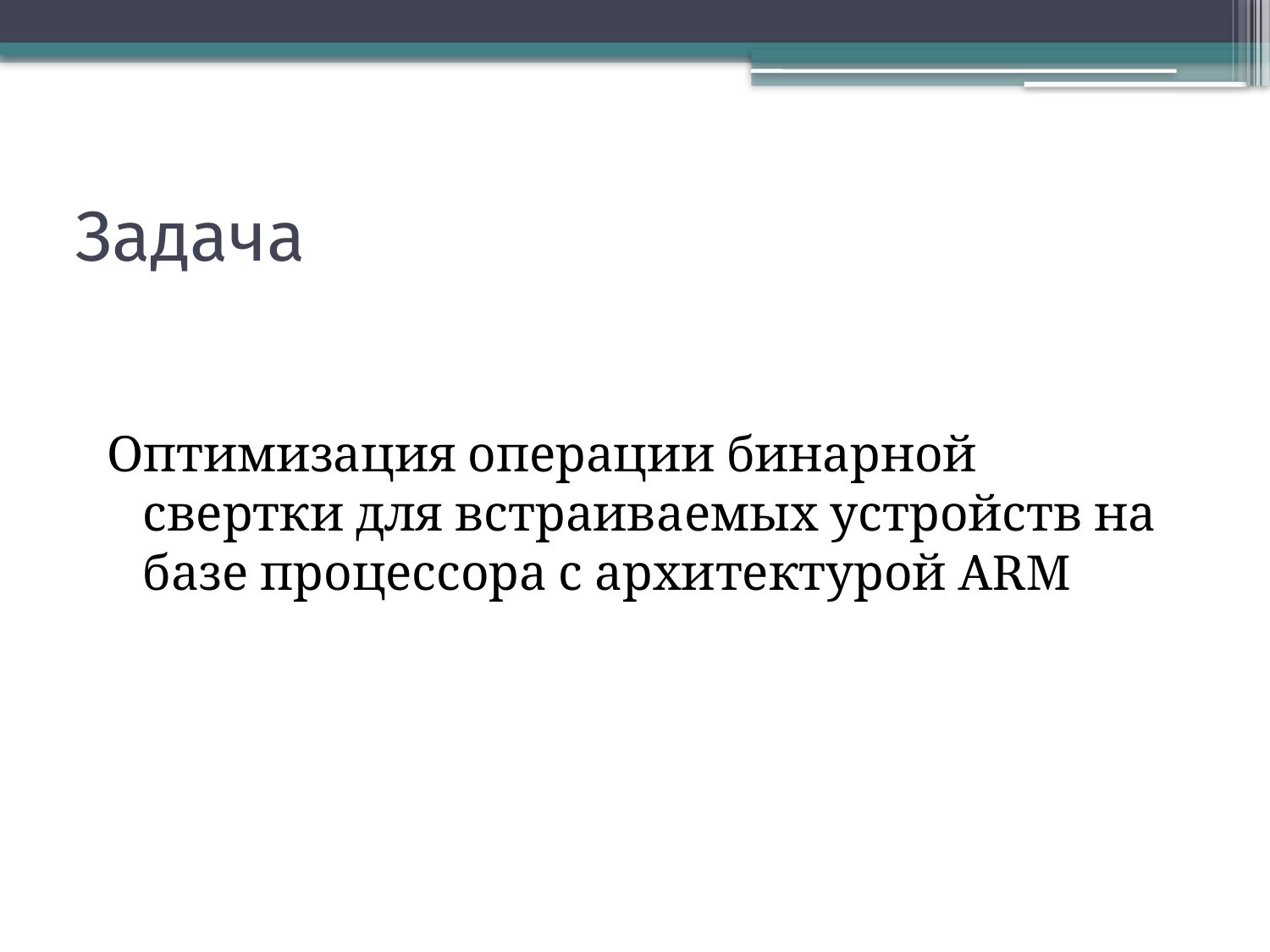

# Задача

Оптимизация операции бинарной свертки для встраиваемых устройств на базе процессора с архитектурой ARM